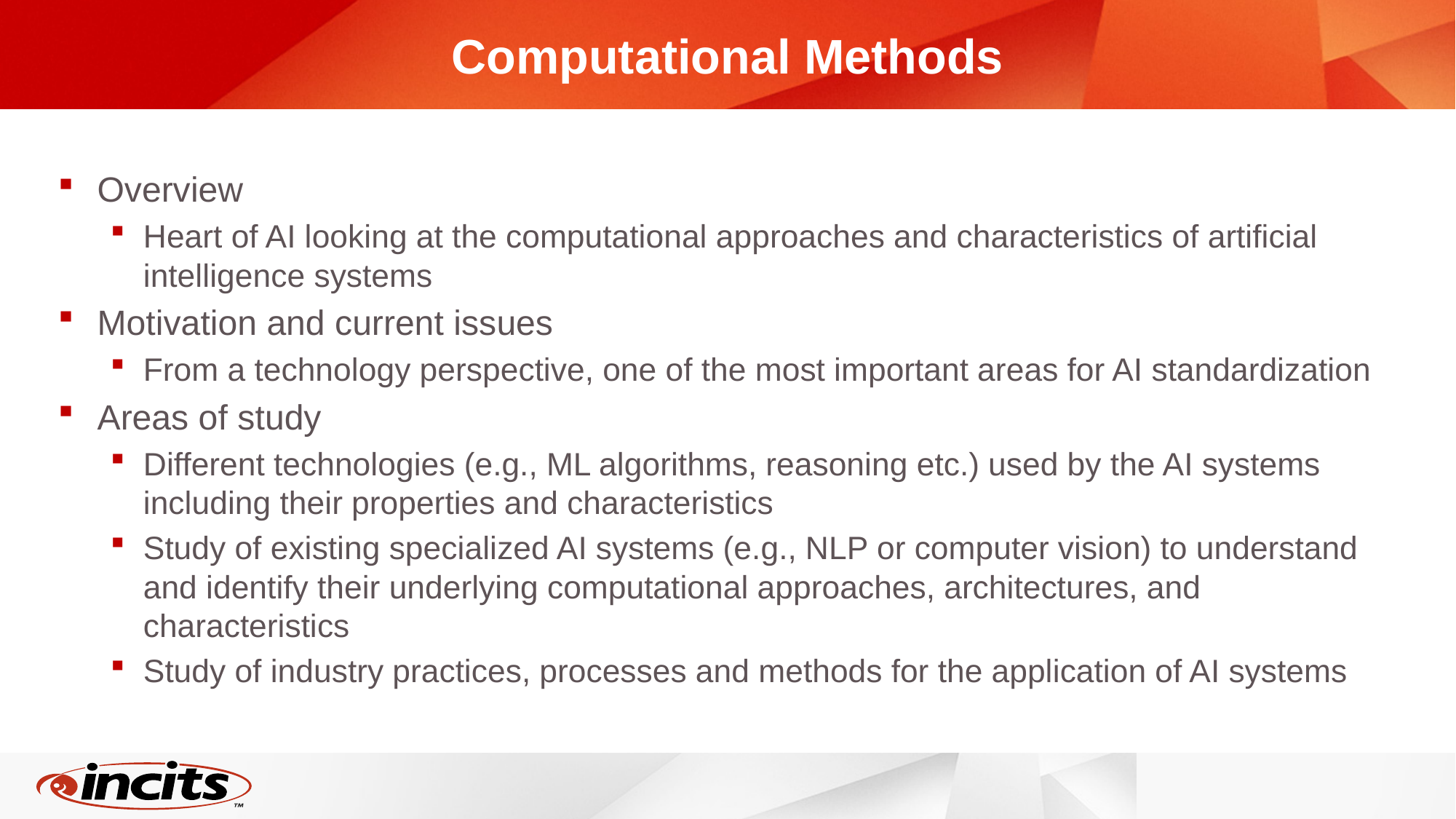

# Computational Methods
Overview
Heart of AI looking at the computational approaches and characteristics of artificial intelligence systems
Motivation and current issues
From a technology perspective, one of the most important areas for AI standardization
Areas of study
Different technologies (e.g., ML algorithms, reasoning etc.) used by the AI systems including their properties and characteristics
Study of existing specialized AI systems (e.g., NLP or computer vision) to understand and identify their underlying computational approaches, architectures, and characteristics
Study of industry practices, processes and methods for the application of AI systems